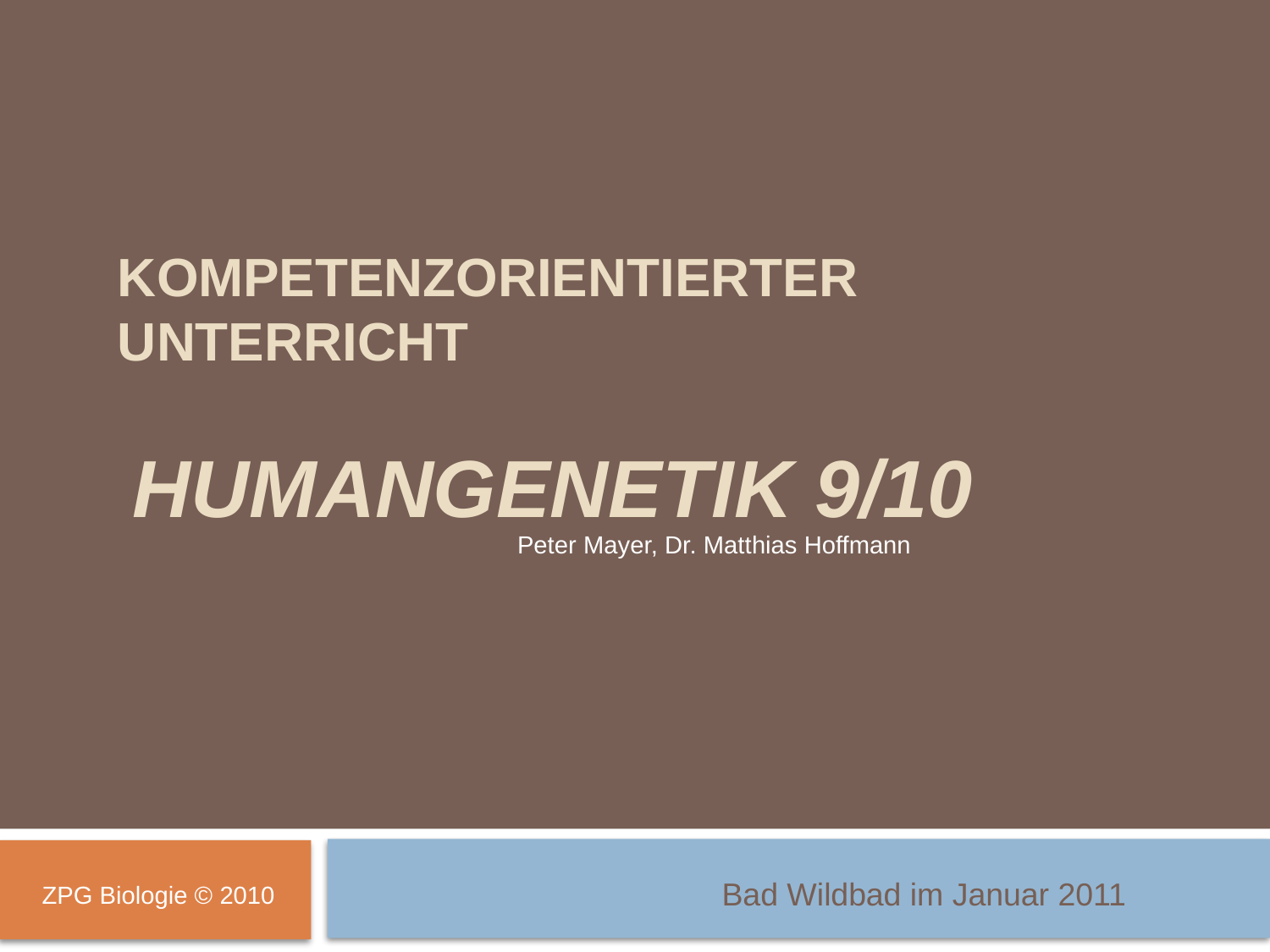

# KOMPETENZORIENTIERTER UNTERRICHT HUMANGENETIK 9/10
Peter Mayer, Dr. Matthias Hoffmann
  			Bad Wildbad im Januar 2011
			ZPG Biologie © 2010